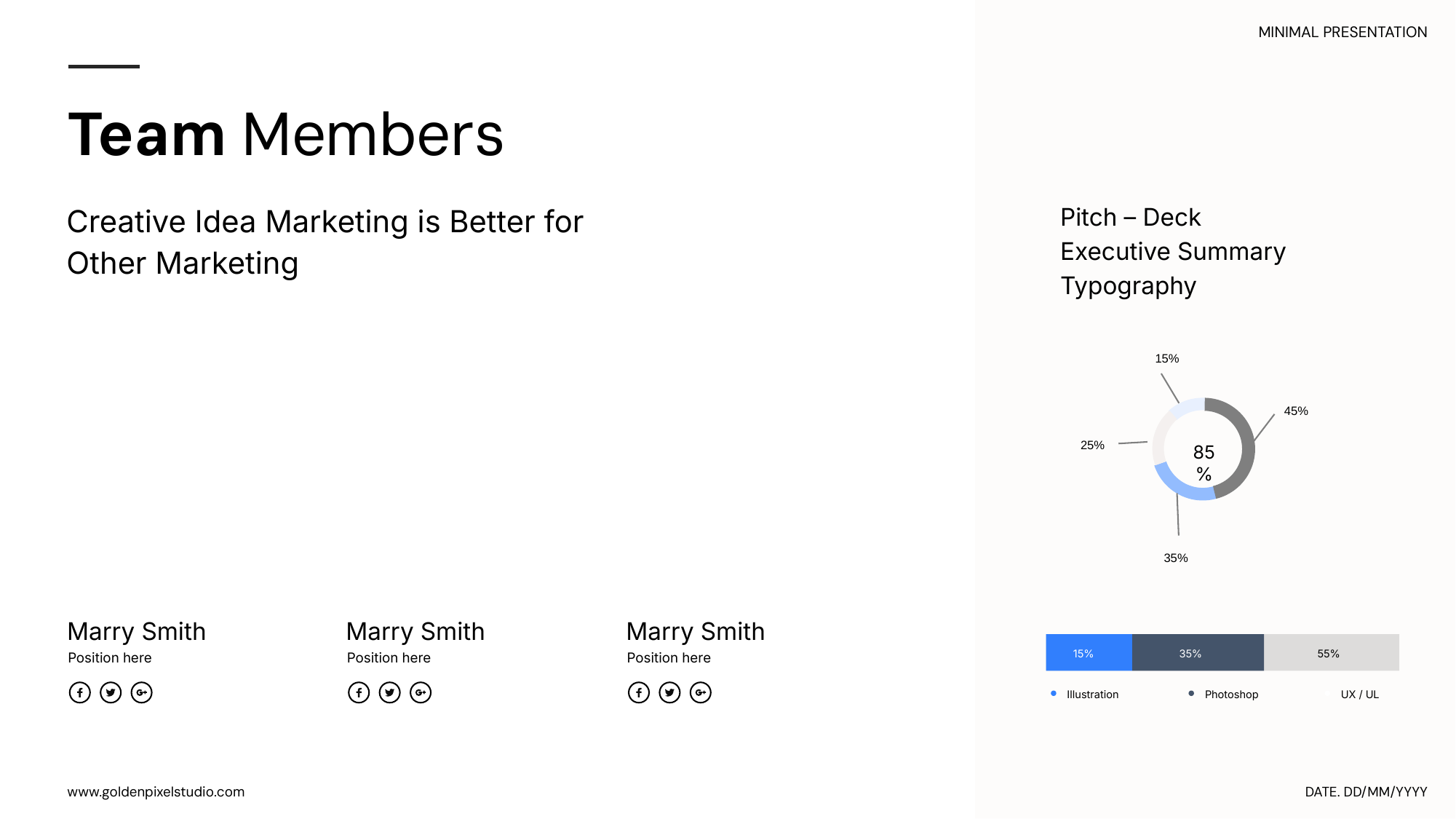

MINIMAL PRESENTATION
Team Members
Creative Idea Marketing is Better for Other Marketing
Pitch – Deck Executive Summary Typography
15%

45%

25%
85%

35%
Marry Smith
Marry Smith
Marry Smith

15%
35%
55%
Position here
Position here
Position here

Illustration
Photoshop
UX / UL

www.goldenpixelstudio.com
DATE. DD/MM/YYYY